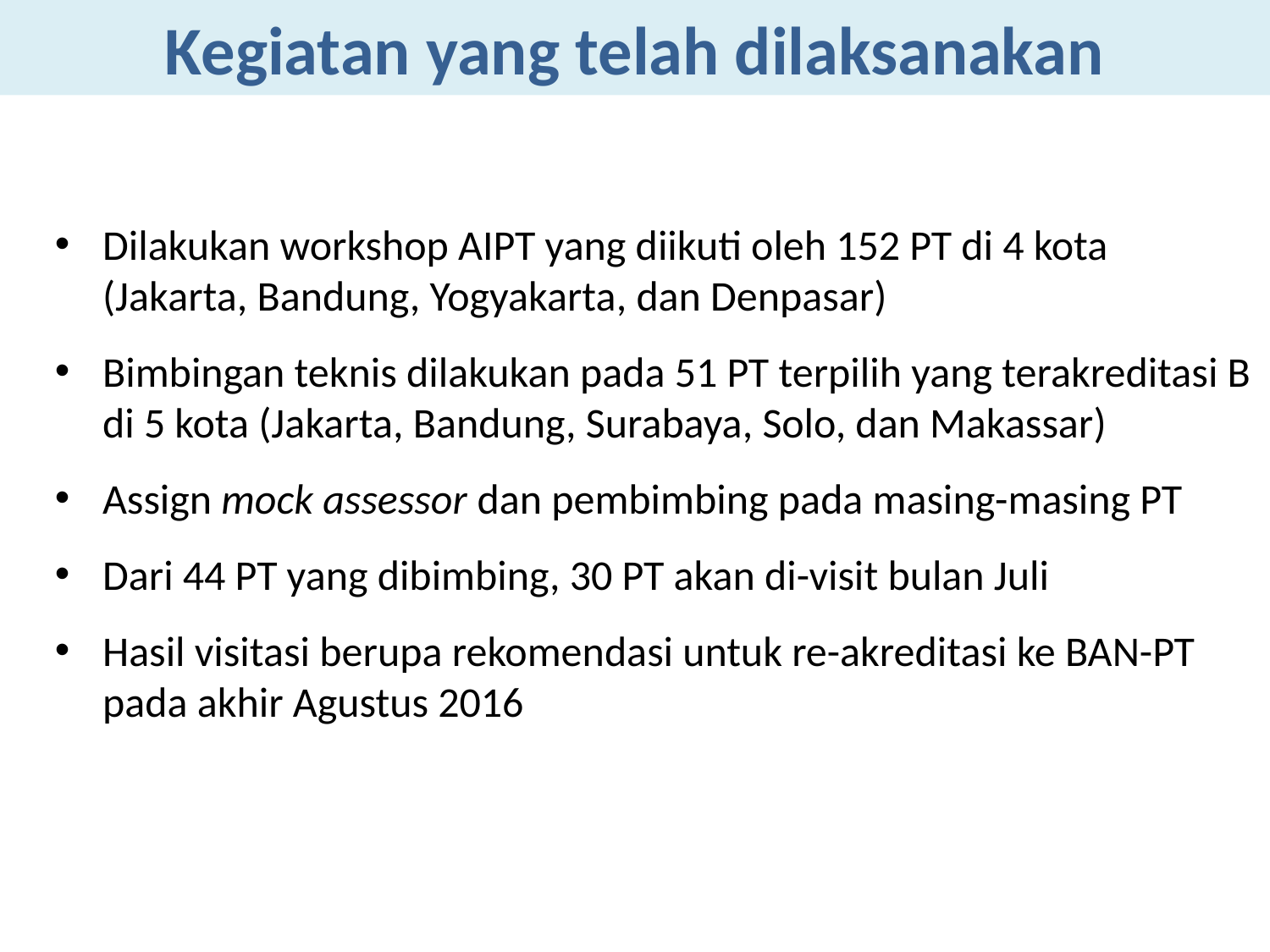

# Kegiatan yang telah dilaksanakan
Dilakukan workshop AIPT yang diikuti oleh 152 PT di 4 kota (Jakarta, Bandung, Yogyakarta, dan Denpasar)

Bimbingan teknis dilakukan pada 51 PT terpilih yang terakreditasi B di 5 kota (Jakarta, Bandung, Surabaya, Solo, dan Makassar)

Assign mock assessor dan pembimbing pada masing-masing PT

Dari 44 PT yang dibimbing, 30 PT akan di-visit bulan Juli

Hasil visitasi berupa rekomendasi untuk re-akreditasi ke BAN-PT pada akhir Agustus 2016